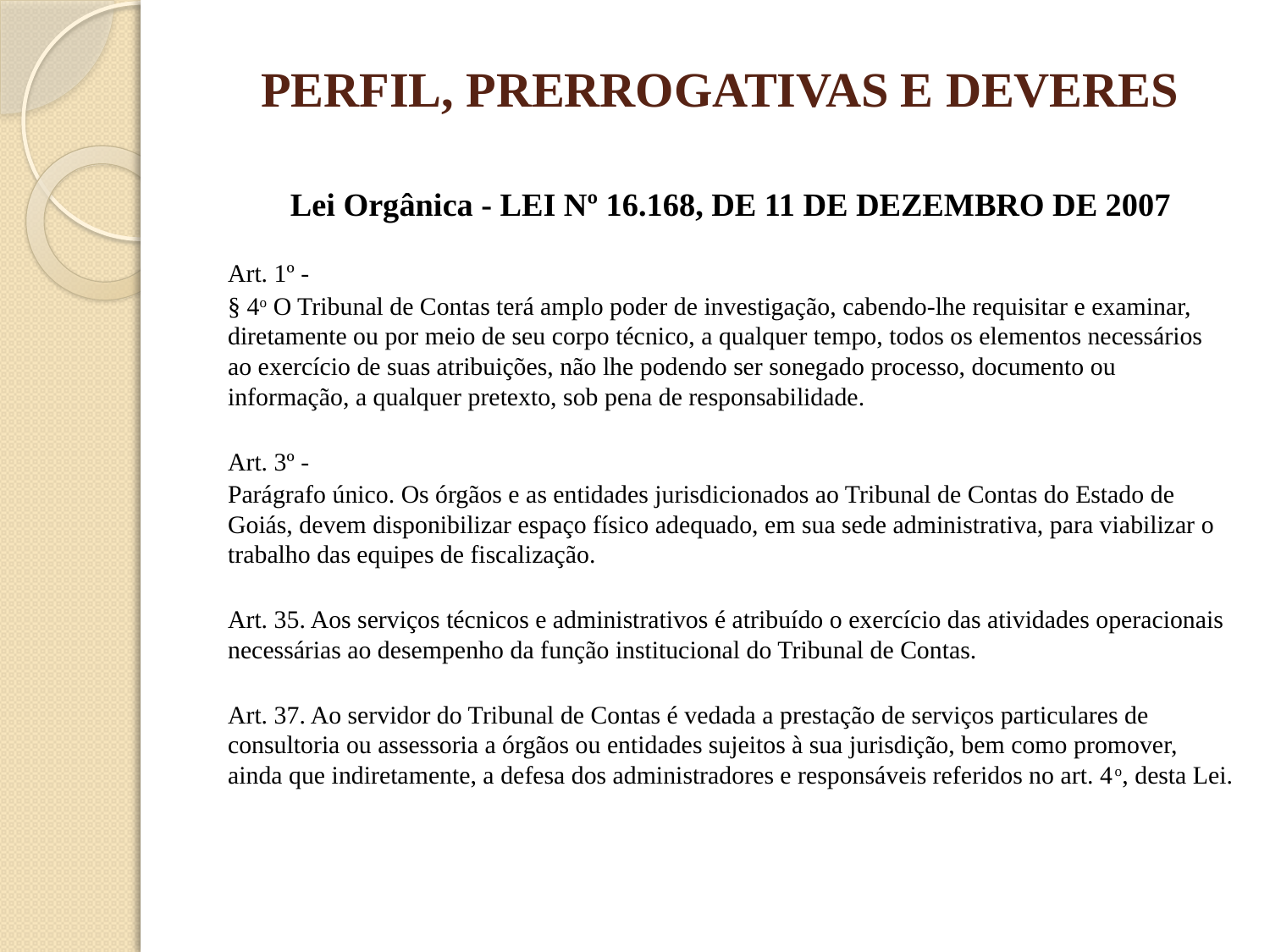

# PERFIL, PRERROGATIVAS E DEVERES

Lei Orgânica - LEI Nº 16.168, DE 11 DE DEZEMBRO DE 2007

Art. 1º -
§ 4o O Tribunal de Contas terá amplo poder de investigação, cabendo-lhe requisitar e examinar, diretamente ou por meio de seu corpo técnico, a qualquer tempo, todos os elementos necessários ao exercício de suas atribuições, não lhe podendo ser sonegado processo, documento ou informação, a qualquer pretexto, sob pena de responsabilidade.

Art. 3º -
Parágrafo único. Os órgãos e as entidades jurisdicionados ao Tribunal de Contas do Estado de Goiás, devem disponibilizar espaço físico adequado, em sua sede administrativa, para viabilizar o trabalho das equipes de fiscalização.

Art. 35. Aos serviços técnicos e administrativos é atribuído o exercício das atividades operacionais necessárias ao desempenho da função institucional do Tribunal de Contas.

Art. 37. Ao servidor do Tribunal de Contas é vedada a prestação de serviços particulares de consultoria ou assessoria a órgãos ou entidades sujeitos à sua jurisdição, bem como promover, ainda que indiretamente, a defesa dos administradores e responsáveis referidos no art. 4o, desta Lei.